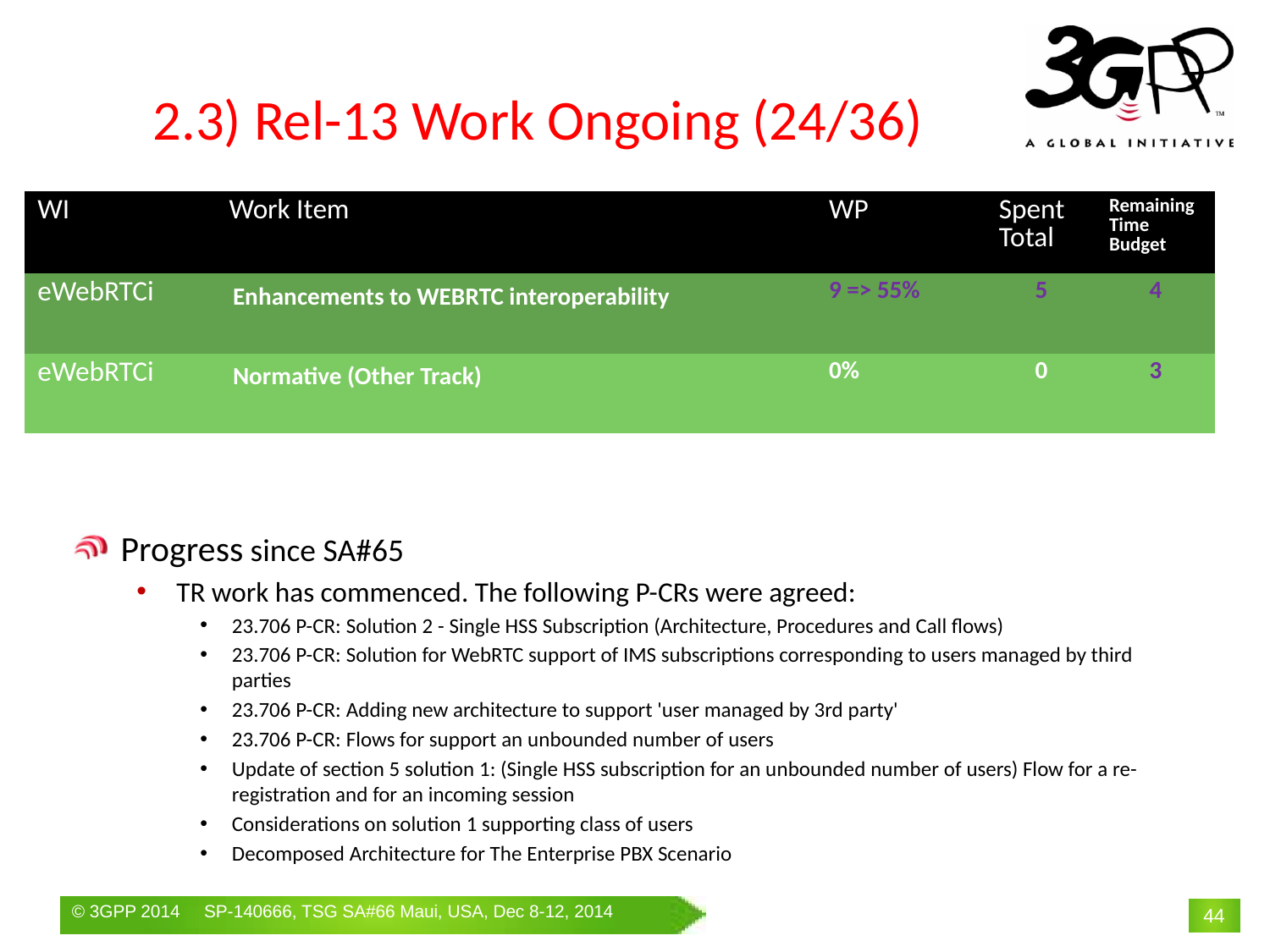

# 2.3) Rel-13 Work Ongoing (24/36)
| WI | Work Item | WP | Spent Total | Remaining Time Budget |
| --- | --- | --- | --- | --- |
| eWebRTCi | Enhancements to WEBRTC interoperability | 9 => 55% | 5 | 4 |
| eWebRTCi | Normative (Other Track) | 0% | 0 | 3 |
Progress since SA#65
TR work has commenced. The following P-CRs were agreed:
23.706 P-CR: Solution 2 - Single HSS Subscription (Architecture, Procedures and Call flows)
23.706 P-CR: Solution for WebRTC support of IMS subscriptions corresponding to users managed by third parties
23.706 P-CR: Adding new architecture to support 'user managed by 3rd party'
23.706 P-CR: Flows for support an unbounded number of users
Update of section 5 solution 1: (Single HSS subscription for an unbounded number of users) Flow for a re-registration and for an incoming session
Considerations on solution 1 supporting class of users
Decomposed Architecture for The Enterprise PBX Scenario